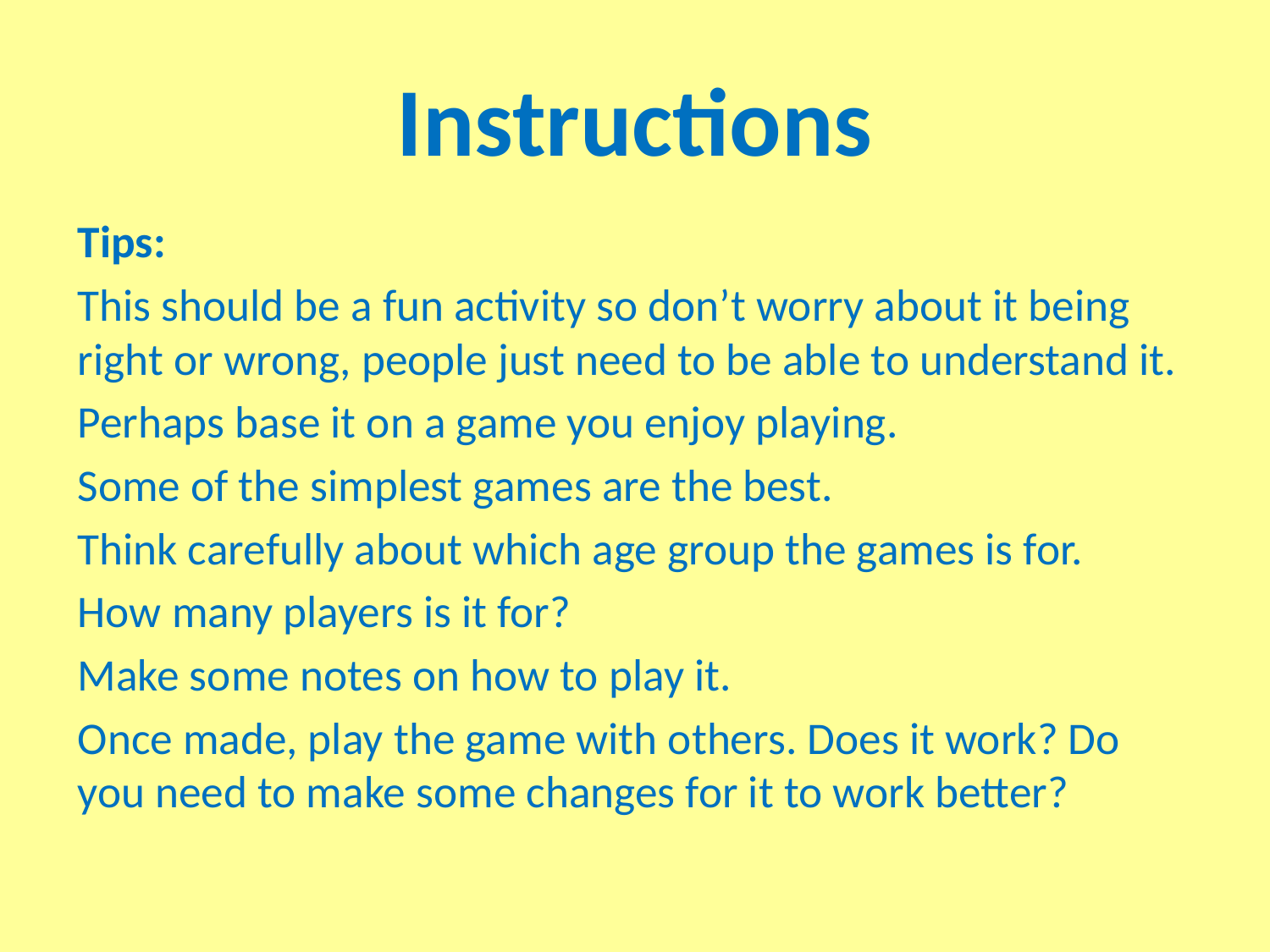

# Instructions
Tips:
This should be a fun activity so don’t worry about it being right or wrong, people just need to be able to understand it.
Perhaps base it on a game you enjoy playing.
Some of the simplest games are the best.
Think carefully about which age group the games is for.
How many players is it for?
Make some notes on how to play it.
Once made, play the game with others. Does it work? Do you need to make some changes for it to work better?